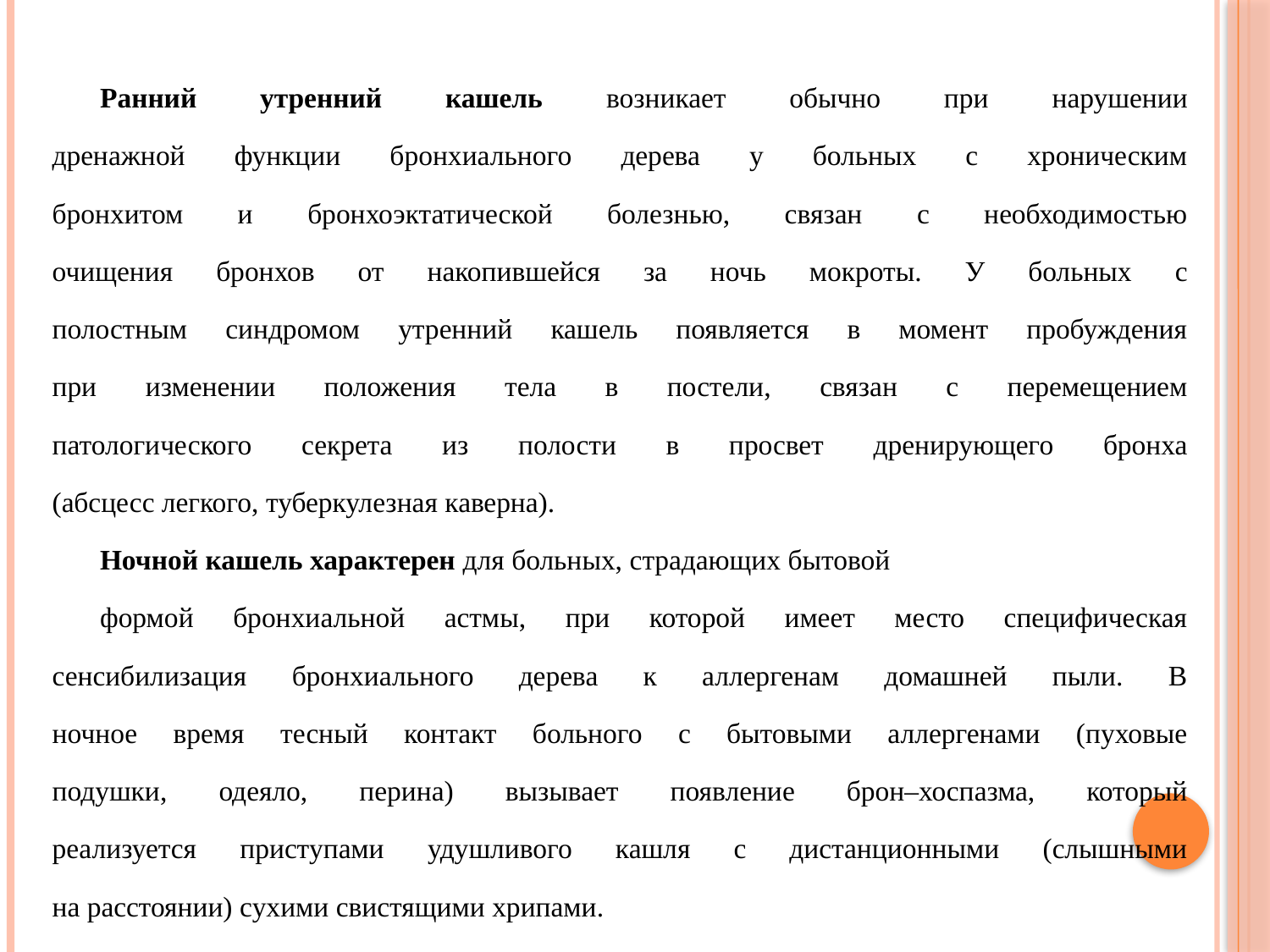

Ранний утренний кашель возникает обычно при нарушении
дренажной функции бронхиального дерева у больных с хроническим
бронхитом и бронхоэктатической болезнью, связан с необходимостью
очищения бронхов от накопившейся за ночь мокроты. У больных с
полостным синдромом утренний кашель появляется в момент пробуждения
при изменении положения тела в постели, связан с перемещением
патологического секрета из полости в просвет дренирующего бронха
(абсцесс легкого, туберкулезная каверна).
Ночной кашель характерен для больных, страдающих бытовой
формой бронхиальной астмы, при которой имеет место специфическая
сенсибилизация бронхиального дерева к аллергенам домашней пыли. В
ночное время тесный контакт больного с бытовыми аллергенами (пуховые
подушки, одеяло, перина) вызывает появление брон–хоспазма, который
реализуется приступами удушливого кашля с дистанционными (слышными
на расстоянии) сухими свистящими хрипами.